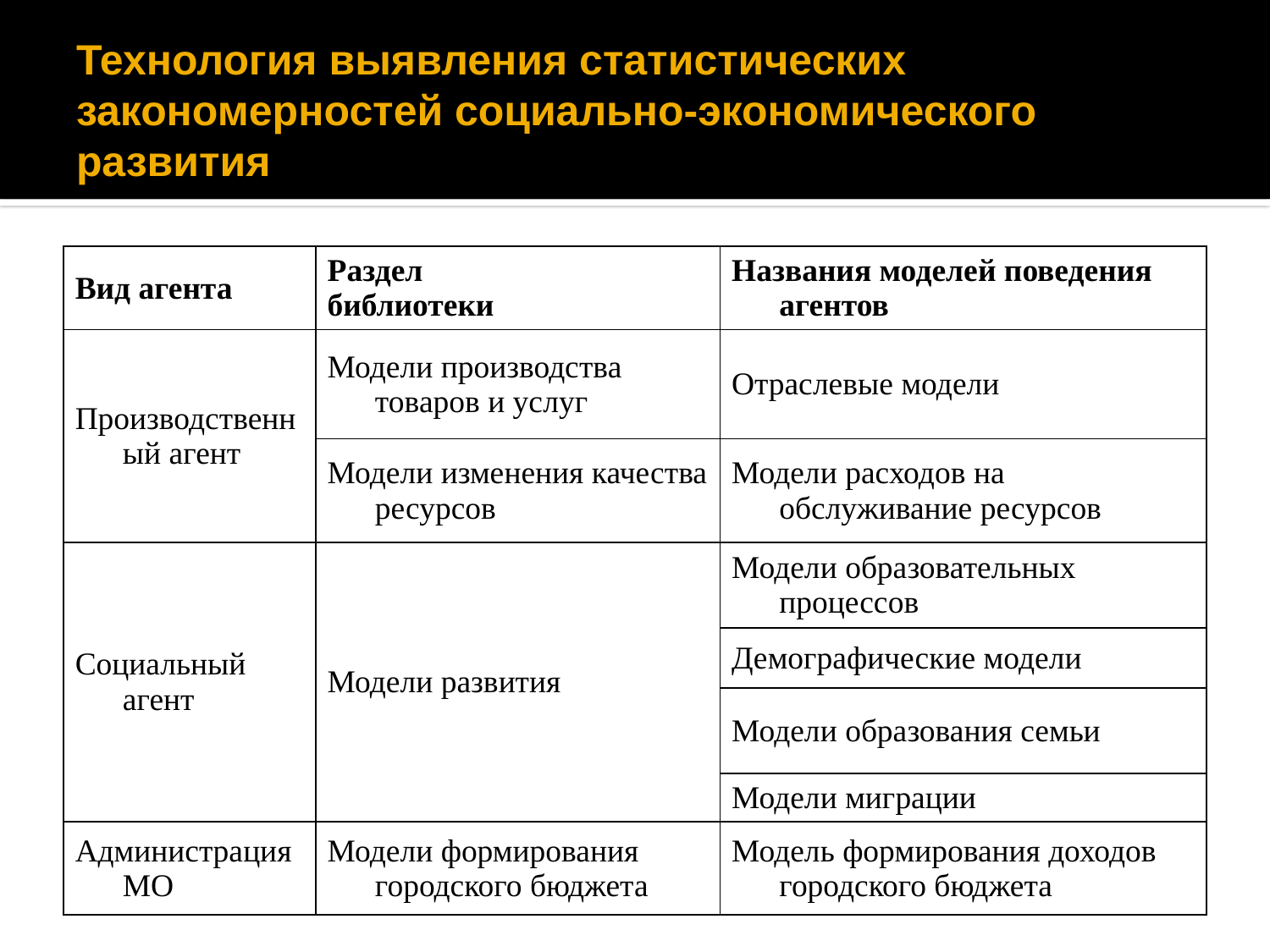

# Технология выявления статистических закономерностей социально-экономического развития
| Вид агента | Раздел библиотеки | Названия моделей поведения агентов |
| --- | --- | --- |
| Производственный агент | Модели производства товаров и услуг | Отраслевые модели |
|  | Модели изменения качества ресурсов | Модели расходов на обслуживание ресурсов |
| Социальный агент | Модели развития | Модели образовательных процессов |
|  |  | Демографические модели |
|  |  | Модели образования семьи |
|  |  | Модели миграции |
| Администрация МО | Модели формирования городского бюджета | Модель формирования доходов городского бюджета |